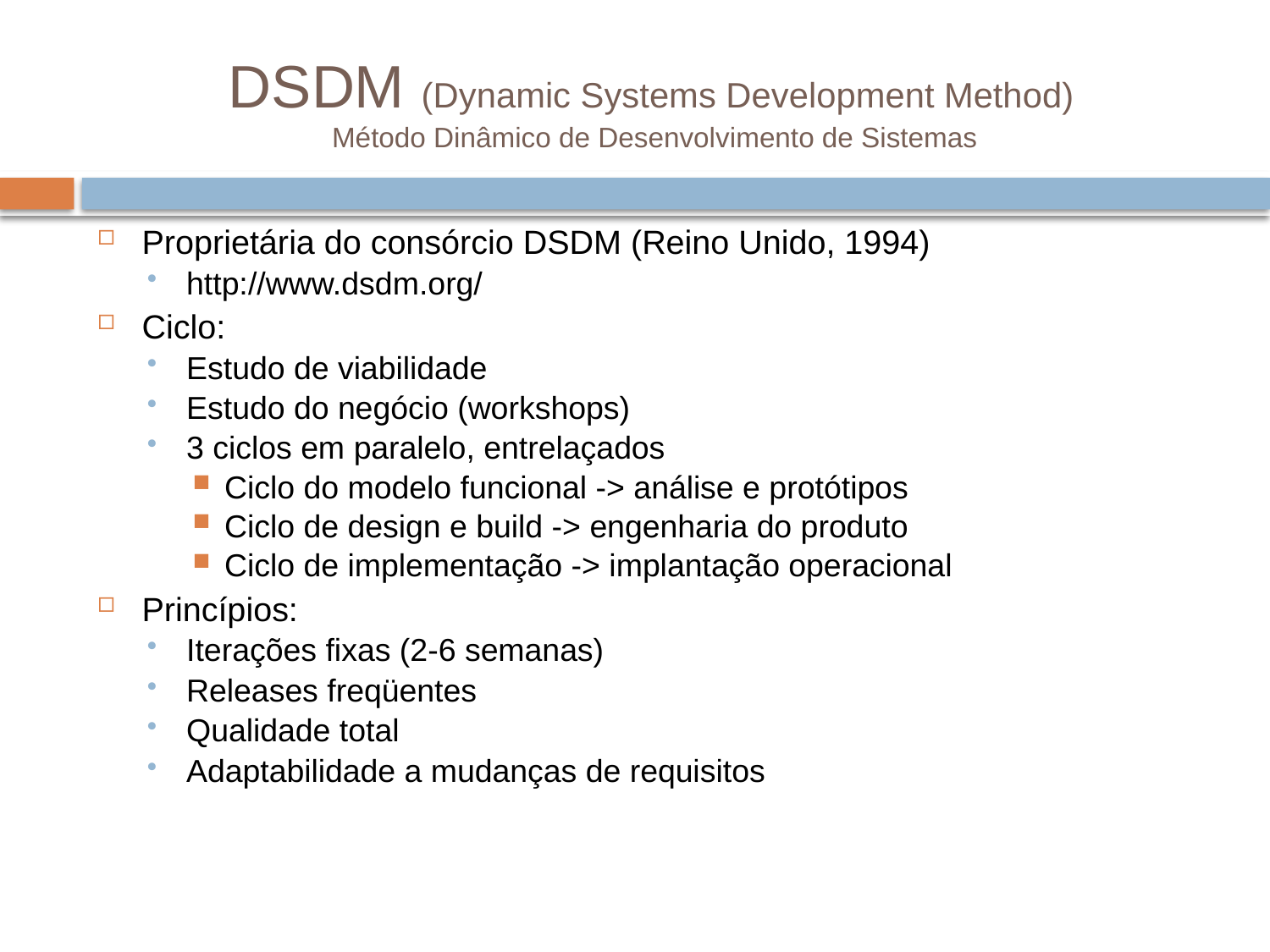

# DSDM (Dynamic Systems Development Method) Método Dinâmico de Desenvolvimento de Sistemas
Proprietária do consórcio DSDM (Reino Unido, 1994)
http://www.dsdm.org/
Ciclo:
Estudo de viabilidade
Estudo do negócio (workshops)
3 ciclos em paralelo, entrelaçados
Ciclo do modelo funcional -> análise e protótipos
Ciclo de design e build -> engenharia do produto
Ciclo de implementação -> implantação operacional
Princípios:
Iterações fixas (2-6 semanas)
Releases freqüentes
Qualidade total
Adaptabilidade a mudanças de requisitos